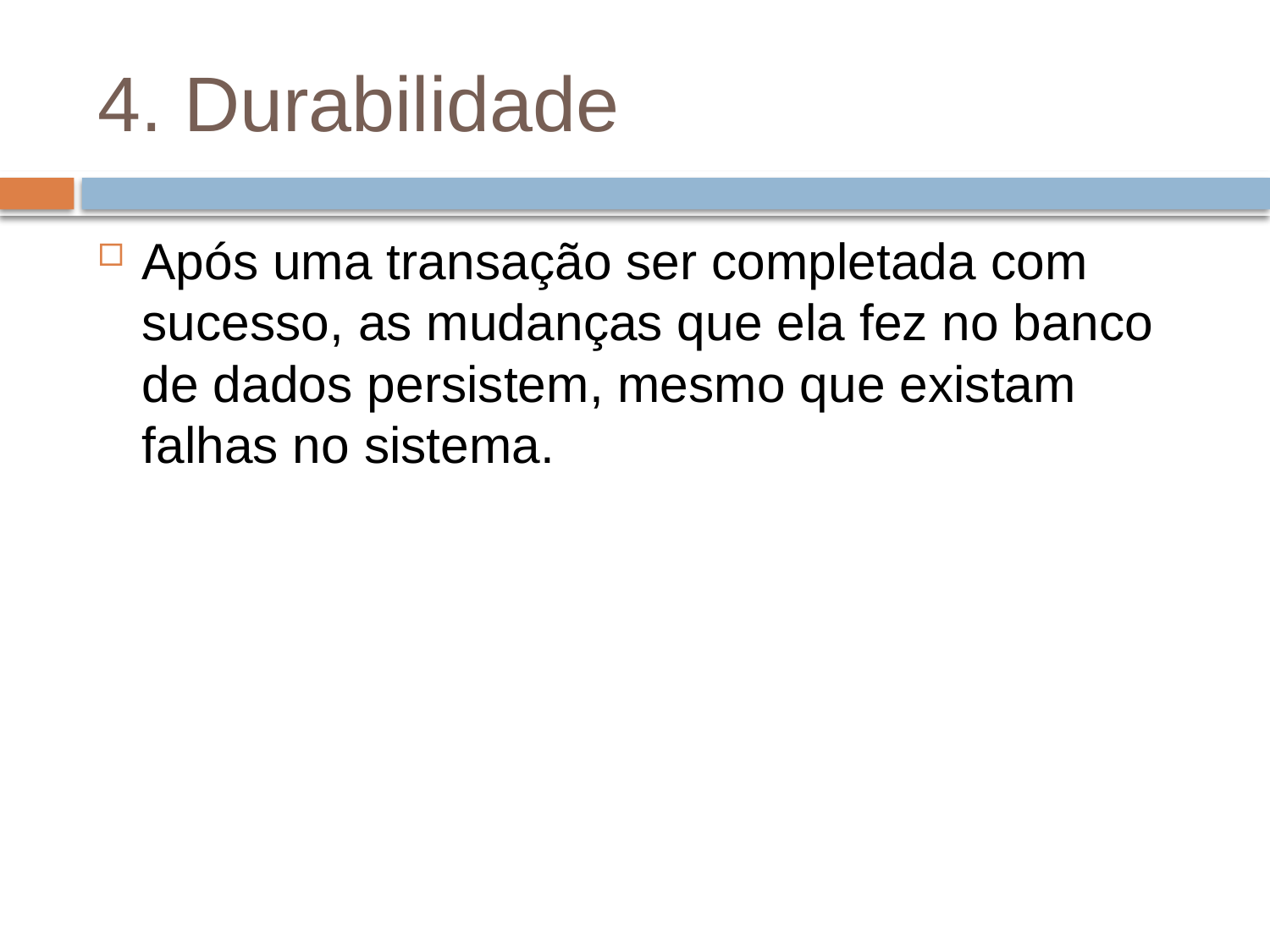

# 4. Durabilidade
Após uma transação ser completada com sucesso, as mudanças que ela fez no banco de dados persistem, mesmo que existam falhas no sistema.